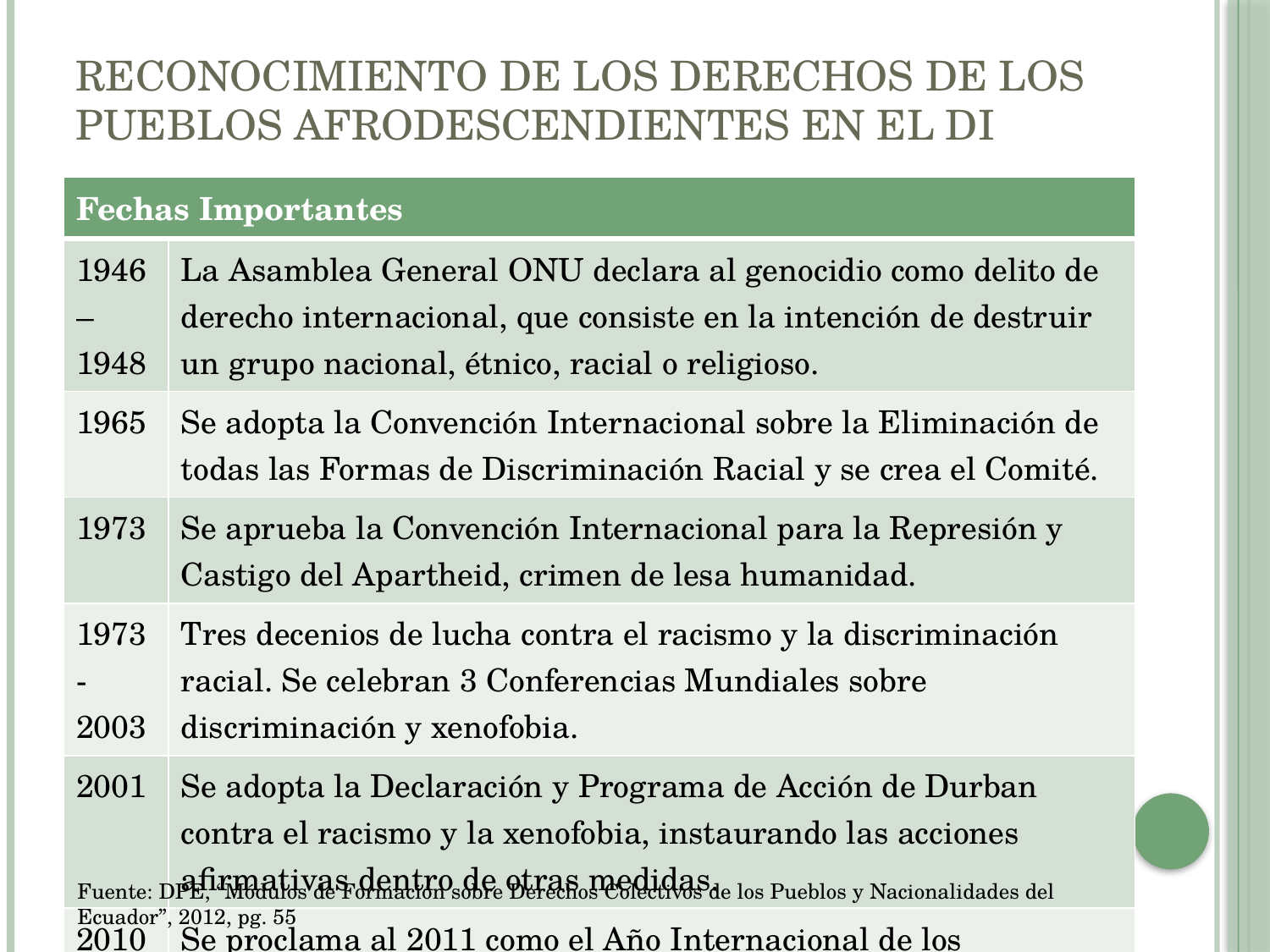

# Reconocimiento de los Derechos de los Pueblos Afrodescendientes en el DI
| Fechas Importantes |  |
| --- | --- |
| 1946 – 1948 | La Asamblea General ONU declara al genocidio como delito de derecho internacional, que consiste en la intención de destruir un grupo nacional, étnico, racial o religioso. |
| 1965 | Se adopta la Convención Internacional sobre la Eliminación de todas las Formas de Discriminación Racial y se crea el Comité. |
| 1973 | Se aprueba la Convención Internacional para la Represión y Castigo del Apartheid, crimen de lesa humanidad. |
| 1973 - 2003 | Tres decenios de lucha contra el racismo y la discriminación racial. Se celebran 3 Conferencias Mundiales sobre discriminación y xenofobia. |
| 2001 | Se adopta la Declaración y Programa de Acción de Durban contra el racismo y la xenofobia, instaurando las acciones afirmativas dentro de otras medidas. |
| 2010 | Se proclama al 2011 como el Año Internacional de los Afrodescendientes. |
Fuente: DPE, “Módulos de Formación sobre Derechos Colectivos de los Pueblos y Nacionalidades del Ecuador”, 2012, pg. 55